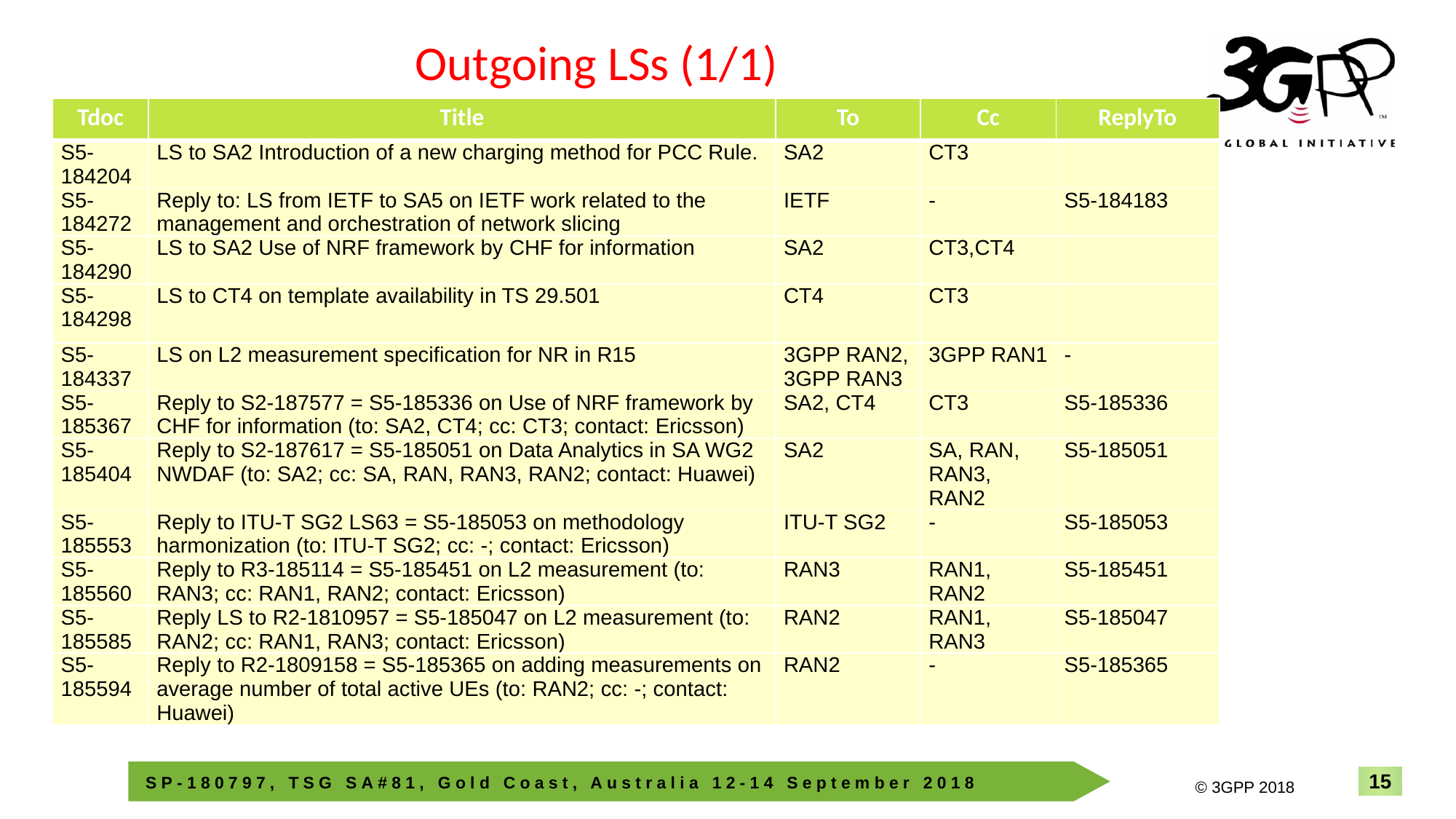

# Outgoing LSs (1/1)
| Tdoc | Title | To | Cc | ReplyTo |
| --- | --- | --- | --- | --- |
| S5-184204 | LS to SA2 Introduction of a new charging method for PCC Rule. | SA2 | CT3 |  |
| S5-184272 | Reply to: LS from IETF to SA5 on IETF work related to the management and orchestration of network slicing | IETF | - | S5-184183 |
| S5-184290 | LS to SA2 Use of NRF framework by CHF for information | SA2 | CT3,CT4 |  |
| S5-184298 | LS to CT4 on template availability in TS 29.501 | CT4 | CT3 |  |
| S5-184337 | LS on L2 measurement specification for NR in R15 | 3GPP RAN2, 3GPP RAN3 | 3GPP RAN1 | - |
| S5-185367 | Reply to S2-187577 = S5-185336 on Use of NRF framework by CHF for information (to: SA2, CT4; cc: CT3; contact: Ericsson) | SA2, CT4 | CT3 | S5-185336 |
| S5-185404 | Reply to S2-187617 = S5-185051 on Data Analytics in SA WG2 NWDAF (to: SA2; cc: SA, RAN, RAN3, RAN2; contact: Huawei) | SA2 | SA, RAN, RAN3, RAN2 | S5-185051 |
| S5-185553 | Reply to ITU-T SG2 LS63 = S5-185053 on methodology harmonization (to: ITU-T SG2; cc: -; contact: Ericsson) | ITU-T SG2 | - | S5-185053 |
| S5-185560 | Reply to R3-185114 = S5-185451 on L2 measurement (to: RAN3; cc: RAN1, RAN2; contact: Ericsson) | RAN3 | RAN1, RAN2 | S5-185451 |
| S5-185585 | Reply LS to R2-1810957 = S5-185047 on L2 measurement (to: RAN2; cc: RAN1, RAN3; contact: Ericsson) | RAN2 | RAN1, RAN3 | S5-185047 |
| S5-185594 | Reply to R2-1809158 = S5-185365 on adding measurements on average number of total active UEs (to: RAN2; cc: -; contact: Huawei) | RAN2 | - | S5-185365 |